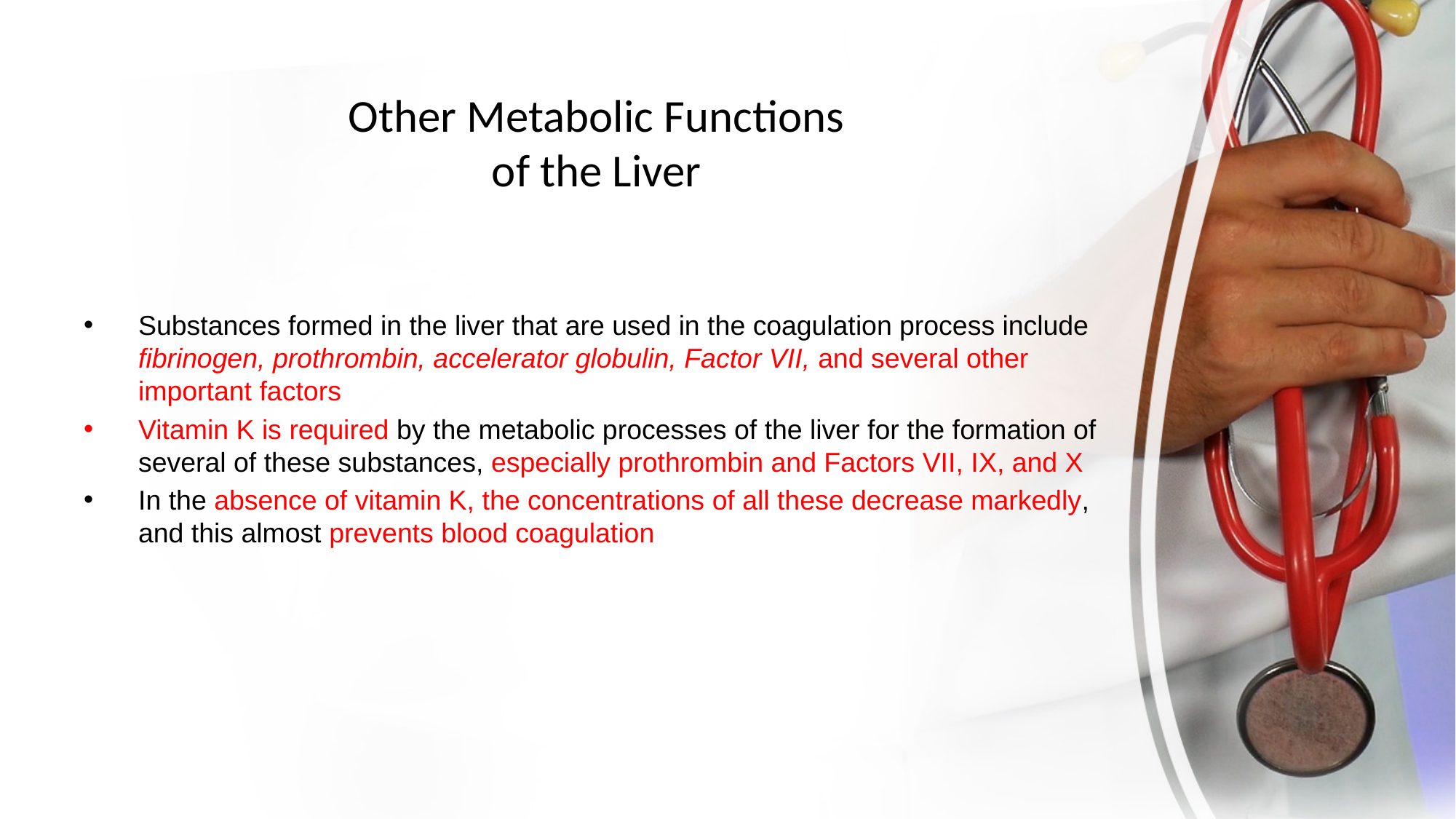

# Other Metabolic Functions of the Liver

Substances formed in the liver that are used in the coagulation process include fibrinogen, prothrombin, accelerator globulin, Factor VII, and several other important factors
Vitamin K is required by the metabolic processes of the liver for the formation of several of these substances, especially prothrombin and Factors VII, IX, and X
In the absence of vitamin K, the concentrations of all these decrease markedly, and this almost prevents blood coagulation